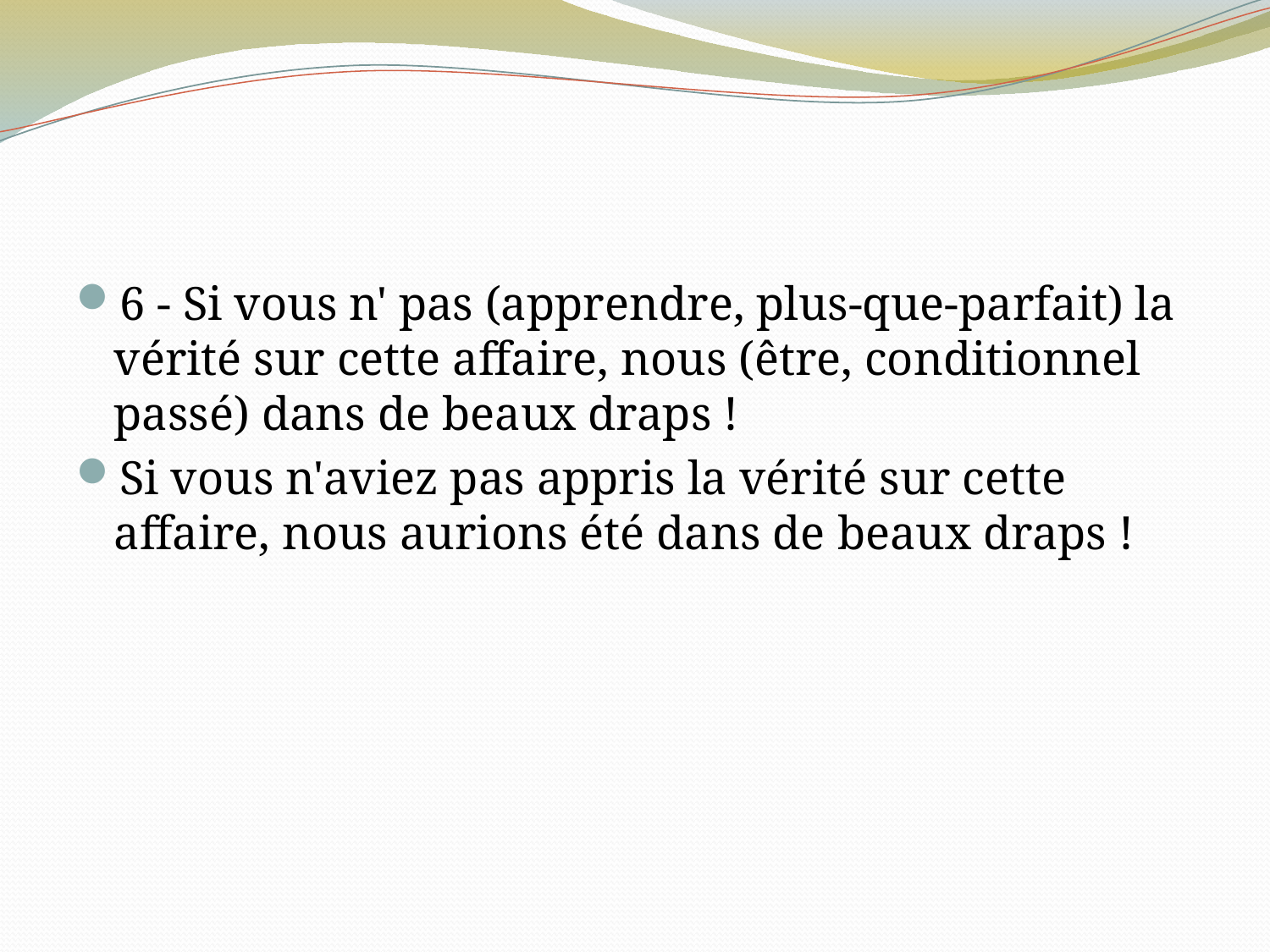

#
6 - Si vous n' pas (apprendre, plus-que-parfait) la vérité sur cette affaire, nous (être, conditionnel passé) dans de beaux draps !
Si vous n'aviez pas appris la vérité sur cette affaire, nous aurions été dans de beaux draps !